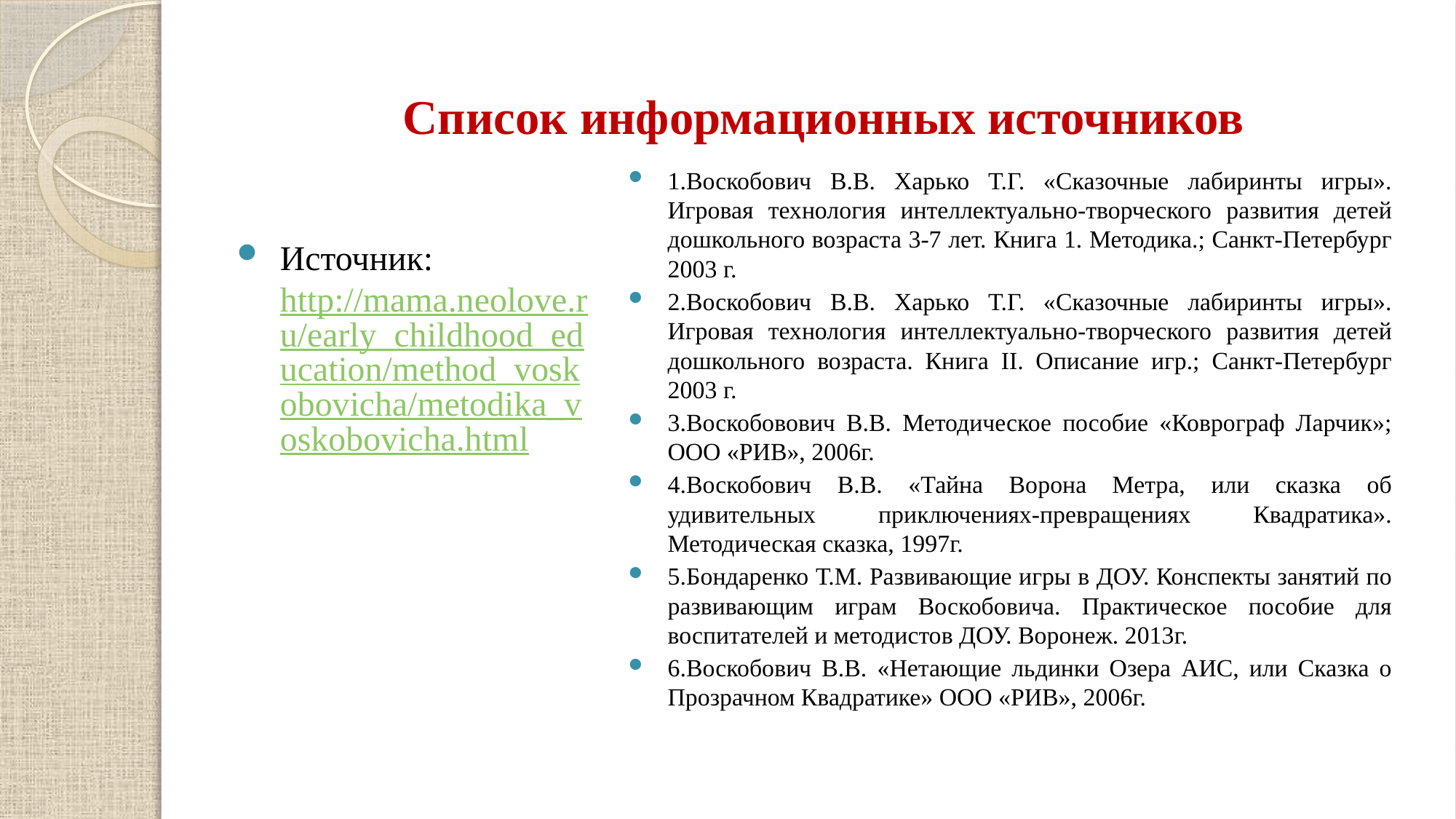

# Список информационных источников

1.Воскобович В.В. Харько Т.Г. «Сказочные лабиринты игры». Игровая технология интеллектуально-творческого развития детей дошкольного возраста 3-7 лет. Книга 1. Методика.; Санкт-Петербург 2003 г.
2.Воскобович В.В. Харько Т.Г. «Сказочные лабиринты игры». Игровая технология интеллектуально-творческого развития детей дошкольного возраста. Книга II. Описание игр.; Санкт-Петербург 2003 г.
3.Воскобовович В.В. Методическое пособие «Коврограф Ларчик»; ООО «РИВ», 2006г.
4.Воскобович В.В. «Тайна Ворона Метра, или сказка об удивительных приключениях-превращениях Квадратика». Методическая сказка, 1997г.
5.Бондаренко Т.М. Развивающие игры в ДОУ. Конспекты занятий по развивающим играм Воскобовича. Практическое пособие для воспитателей и методистов ДОУ. Воронеж. 2013г.
6.Воскобович В.В. «Нетающие льдинки Озера АИС, или Сказка о Прозрачном Квадратике» ООО «РИВ», 2006г.

Источник: http://mama.neolove.ru/early_childhood_education/method_voskobovicha/metodika_voskobovicha.html